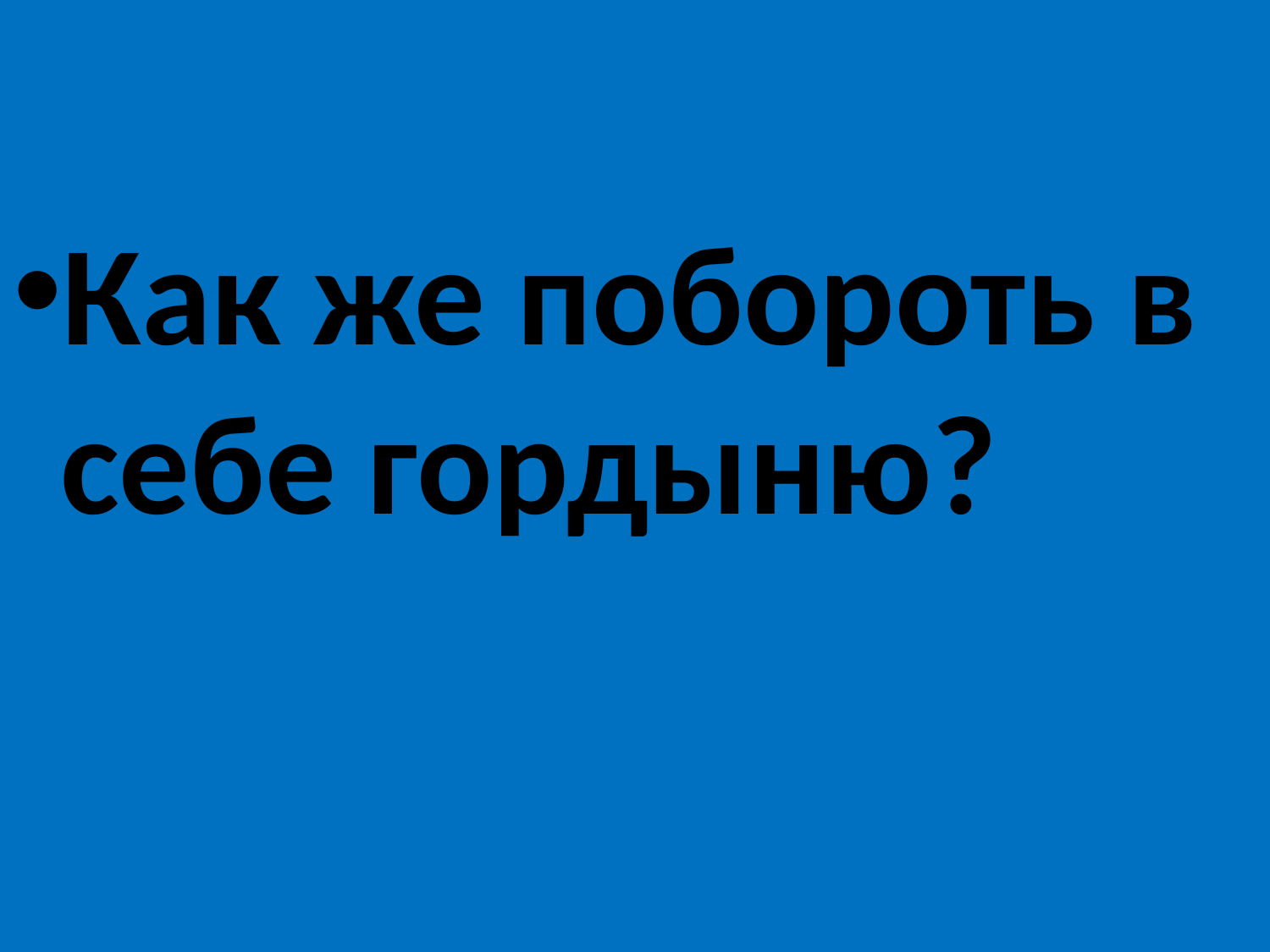

Как же побороть в себе гордыню?
#